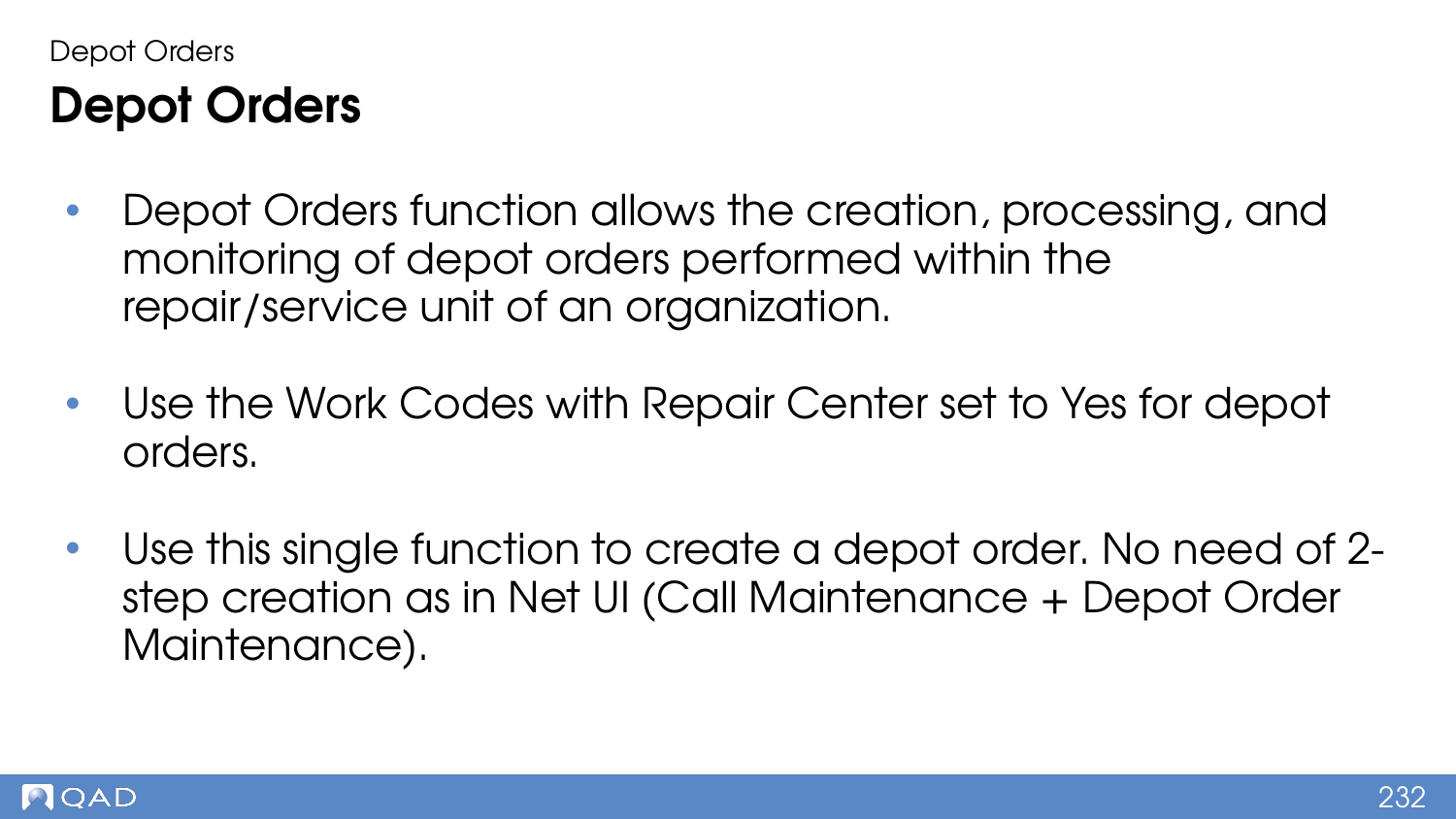

Depot Orders
# Depot Orders
Depot Orders function allows the creation, processing, and monitoring of depot orders performed within the repair/service unit of an organization.

Use the Work Codes with Repair Center set to Yes for depot orders.

Use this single function to create a depot order. No need of 2-step creation as in Net UI (Call Maintenance + Depot Order Maintenance).
232